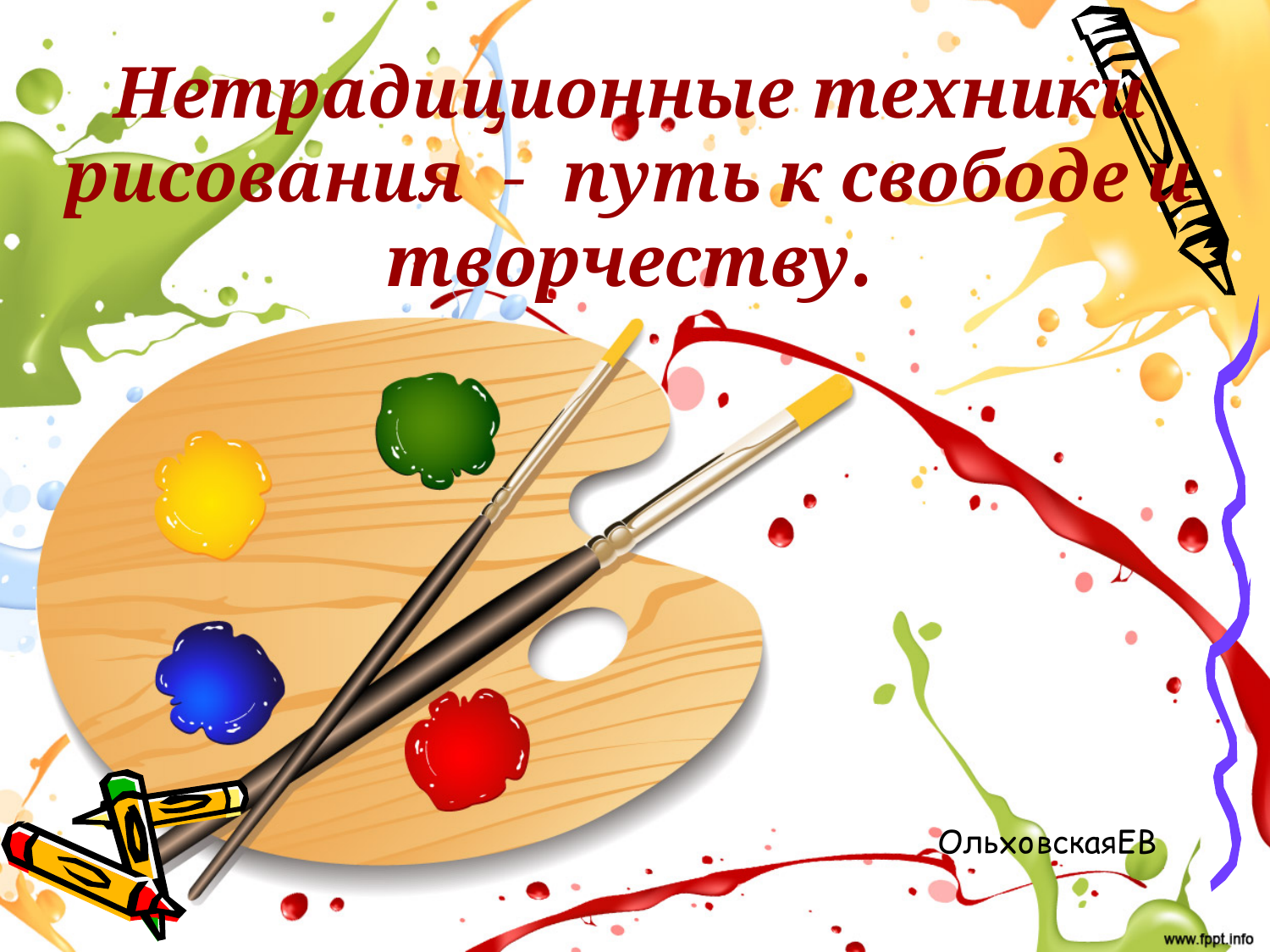

# Нетрадиционные техники рисования  -  путь к свободе и творчеству.
ОльховскаяЕВ